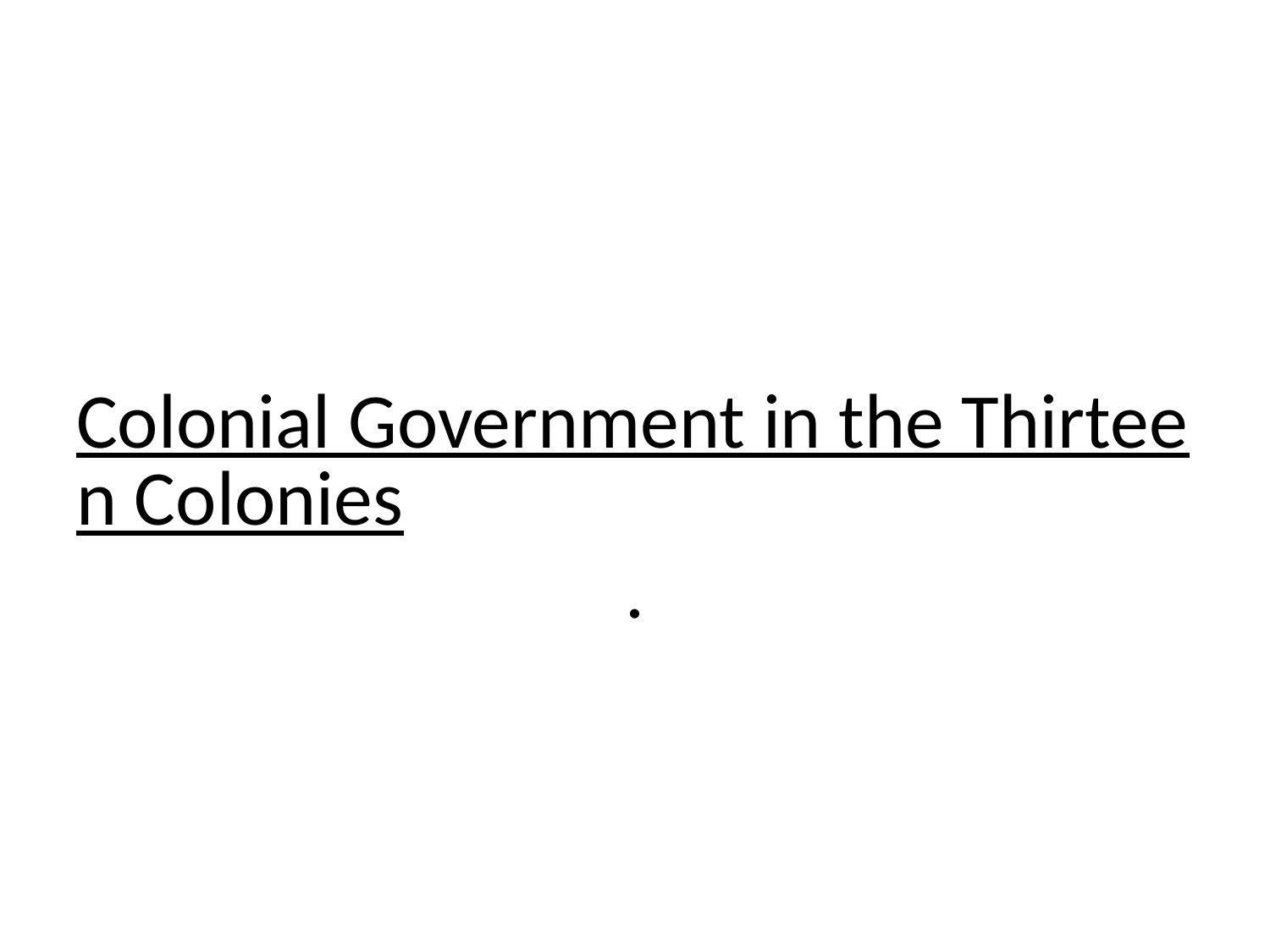

# Colonial Government in the Thirteen Colonies.